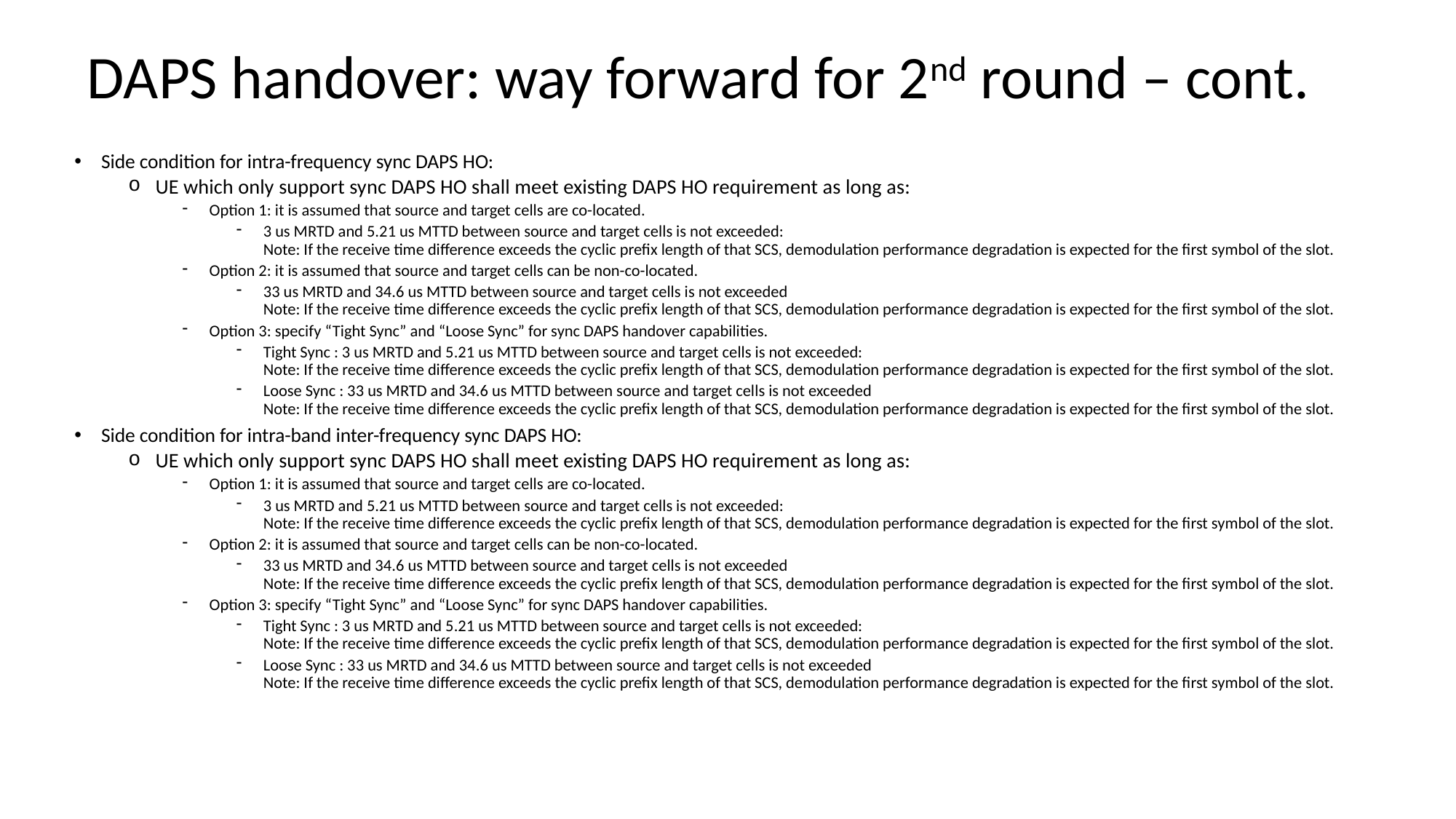

# DAPS handover: way forward for 2nd round – cont.
Side condition for intra-frequency sync DAPS HO:
UE which only support sync DAPS HO shall meet existing DAPS HO requirement as long as:
Option 1: it is assumed that source and target cells are co-located.
3 us MRTD and 5.21 us MTTD between source and target cells is not exceeded:
Note: If the receive time difference exceeds the cyclic prefix length of that SCS, demodulation performance degradation is expected for the first symbol of the slot.
Option 2: it is assumed that source and target cells can be non-co-located.
33 us MRTD and 34.6 us MTTD between source and target cells is not exceeded
Note: If the receive time difference exceeds the cyclic prefix length of that SCS, demodulation performance degradation is expected for the first symbol of the slot.
Option 3: specify “Tight Sync” and “Loose Sync” for sync DAPS handover capabilities.
Tight Sync : 3 us MRTD and 5.21 us MTTD between source and target cells is not exceeded:
Note: If the receive time difference exceeds the cyclic prefix length of that SCS, demodulation performance degradation is expected for the first symbol of the slot.
Loose Sync : 33 us MRTD and 34.6 us MTTD between source and target cells is not exceeded
Note: If the receive time difference exceeds the cyclic prefix length of that SCS, demodulation performance degradation is expected for the first symbol of the slot.
Side condition for intra-band inter-frequency sync DAPS HO:
UE which only support sync DAPS HO shall meet existing DAPS HO requirement as long as:
Option 1: it is assumed that source and target cells are co-located.
3 us MRTD and 5.21 us MTTD between source and target cells is not exceeded:
Note: If the receive time difference exceeds the cyclic prefix length of that SCS, demodulation performance degradation is expected for the first symbol of the slot.
Option 2: it is assumed that source and target cells can be non-co-located.
33 us MRTD and 34.6 us MTTD between source and target cells is not exceeded
Note: If the receive time difference exceeds the cyclic prefix length of that SCS, demodulation performance degradation is expected for the first symbol of the slot.
Option 3: specify “Tight Sync” and “Loose Sync” for sync DAPS handover capabilities.
Tight Sync : 3 us MRTD and 5.21 us MTTD between source and target cells is not exceeded:
Note: If the receive time difference exceeds the cyclic prefix length of that SCS, demodulation performance degradation is expected for the first symbol of the slot.
Loose Sync : 33 us MRTD and 34.6 us MTTD between source and target cells is not exceeded
Note: If the receive time difference exceeds the cyclic prefix length of that SCS, demodulation performance degradation is expected for the first symbol of the slot.